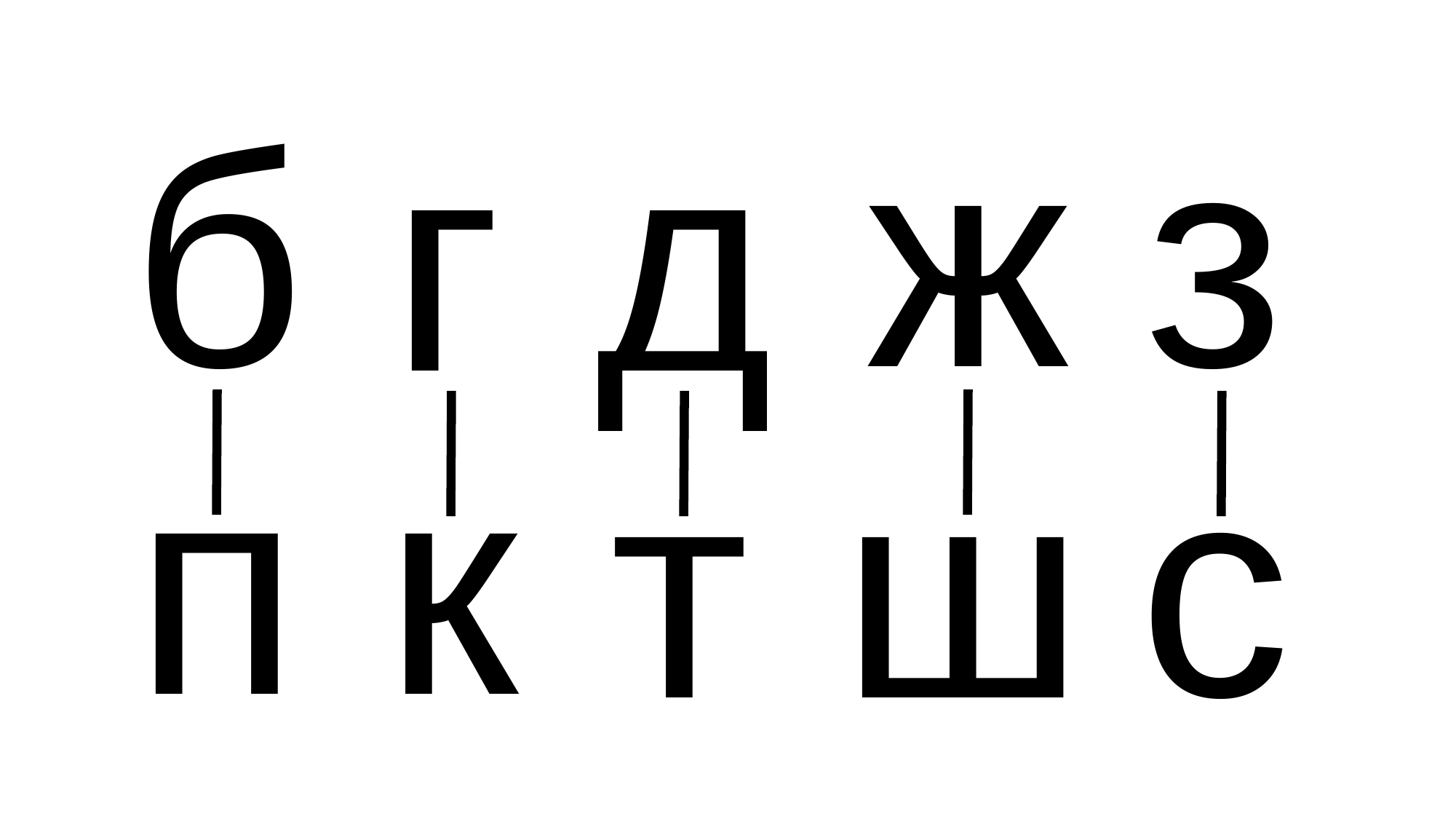

б
ж
з
д
г
п
к
с
т
ш